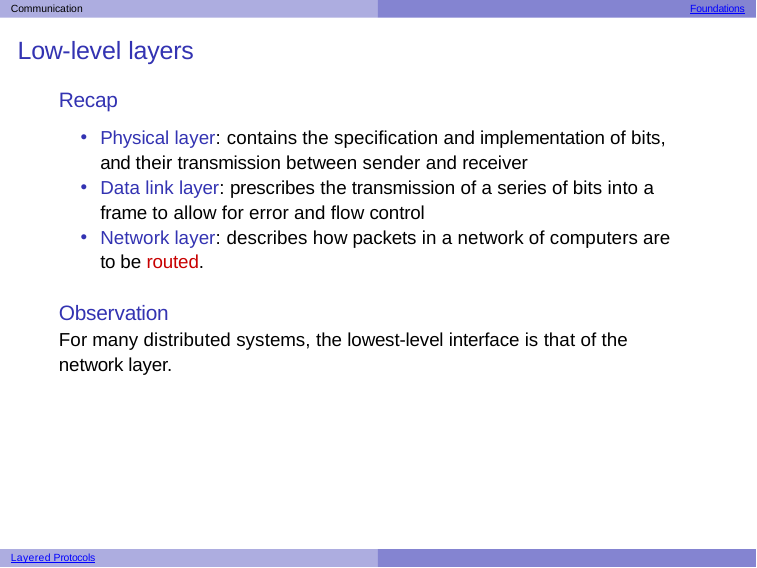

Communication	Foundations
# Low-level layers
Recap
Physical layer: contains the specification and implementation of bits, and their transmission between sender and receiver
Data link layer: prescribes the transmission of a series of bits into a frame to allow for error and flow control
Network layer: describes how packets in a network of computers are to be routed.

Observation
For many distributed systems, the lowest-level interface is that of the network layer.

Layered Protocols